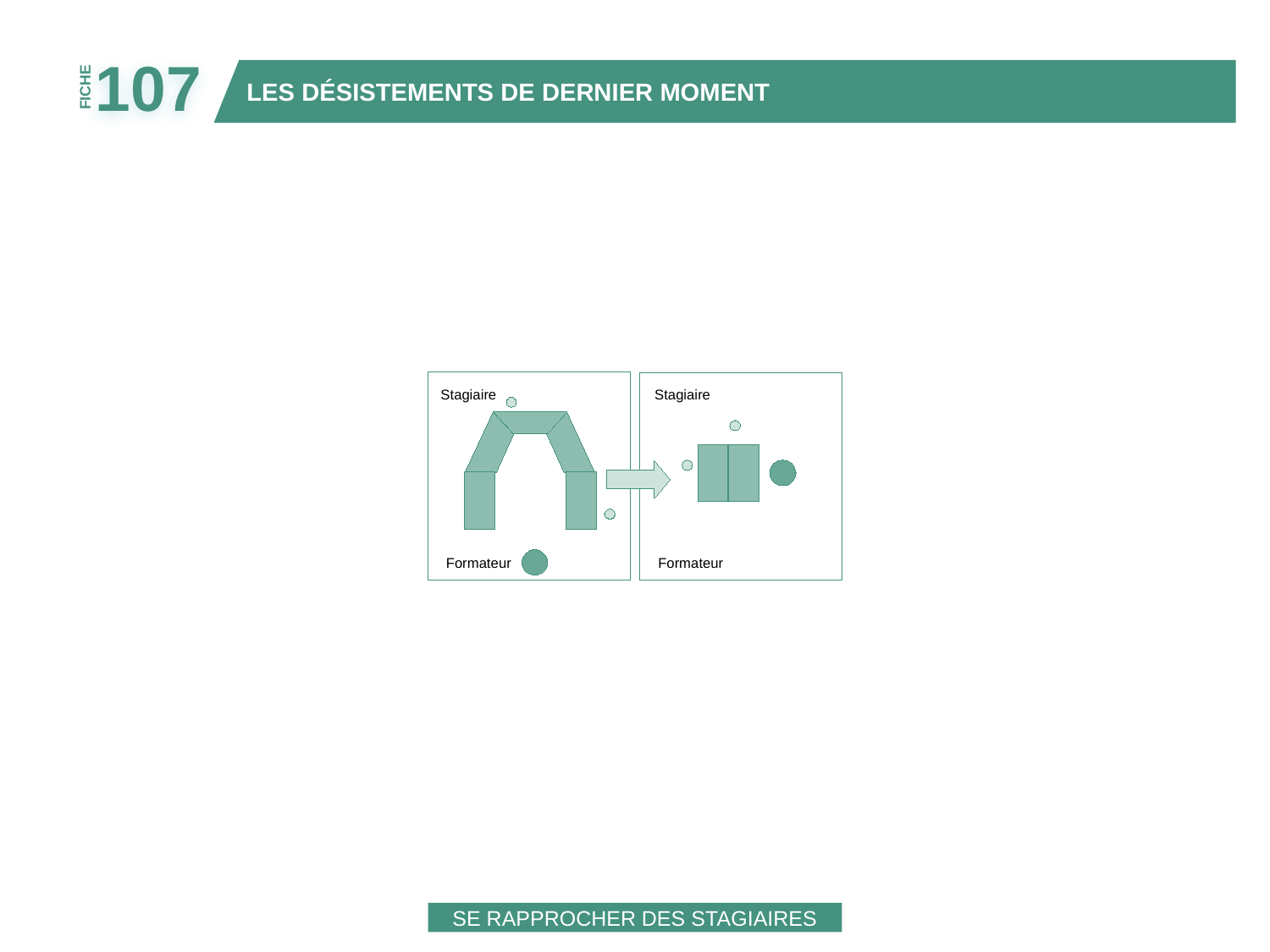

107

LES DÉSISTEMENTS DE DERNIER MOMENT
FICHE

Stagiaire
Stagiaire

Formateur
Formateur
SE RAPPROCHER DES STAGIAIRES